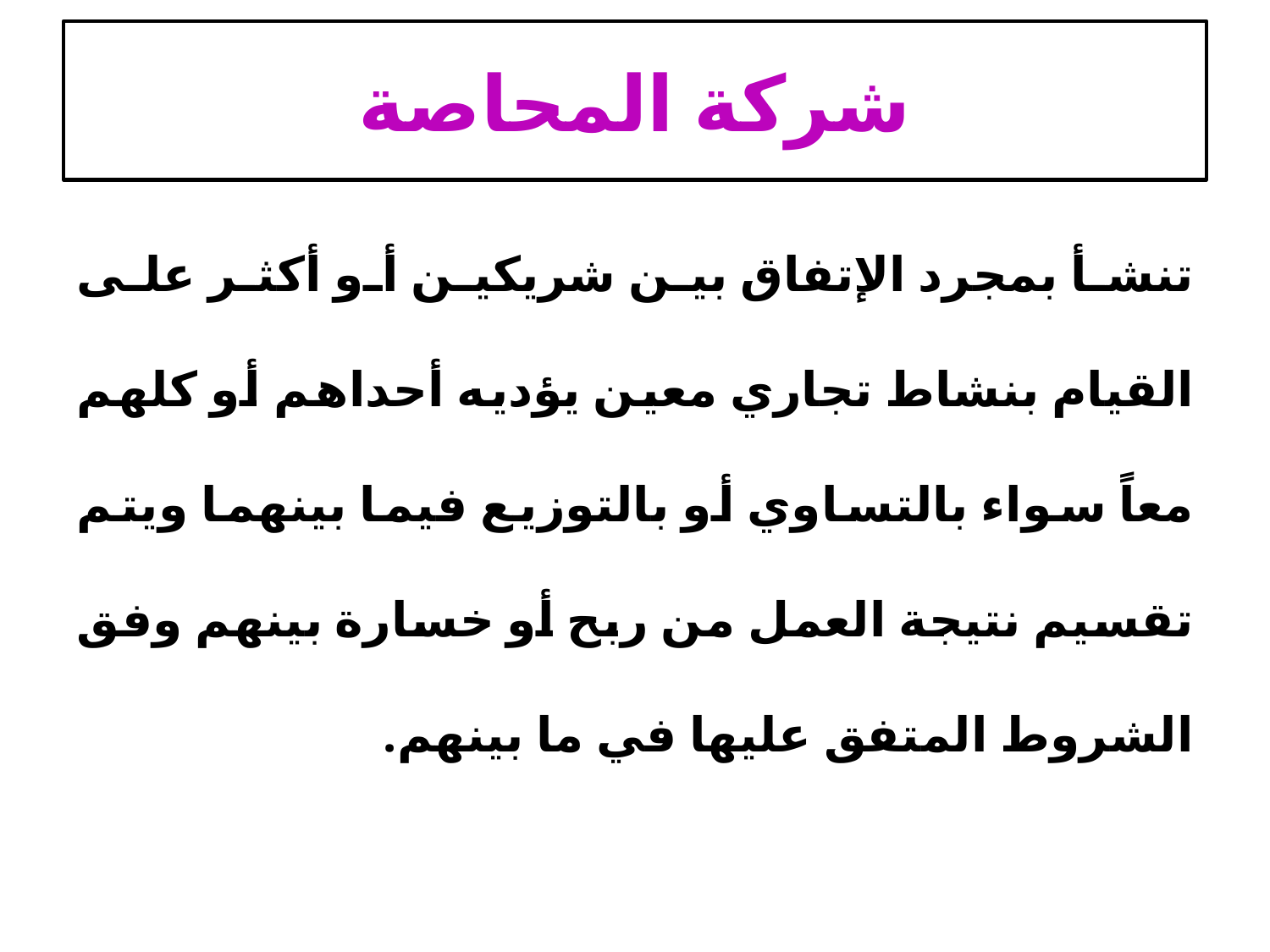

# شركة المحاصة
تنشأ بمجرد الإتفاق بين شريكين أو أكثر على القيام بنشاط تجاري معين يؤديه أحداهم أو كلهم معاً سواء بالتساوي أو بالتوزيع فيما بينهما ويتم تقسيم نتيجة العمل من ربح أو خسارة بينهم وفق الشروط المتفق عليها في ما بينهم.